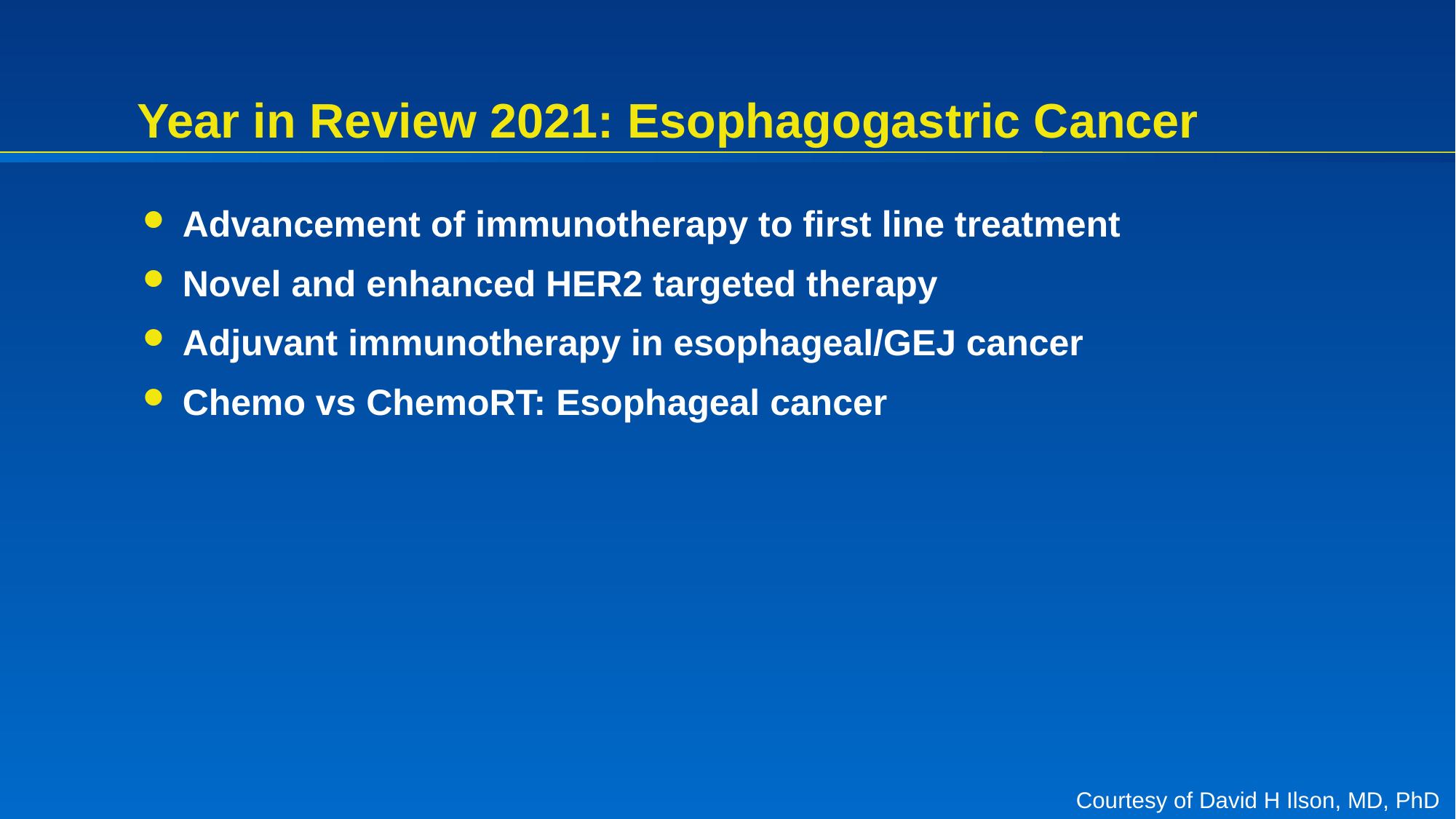

# Year in Review 2021: Esophagogastric Cancer
Advancement of immunotherapy to first line treatment
Novel and enhanced HER2 targeted therapy
Adjuvant immunotherapy in esophageal/GEJ cancer
Chemo vs ChemoRT: Esophageal cancer

Courtesy of David H Ilson, MD, PhD